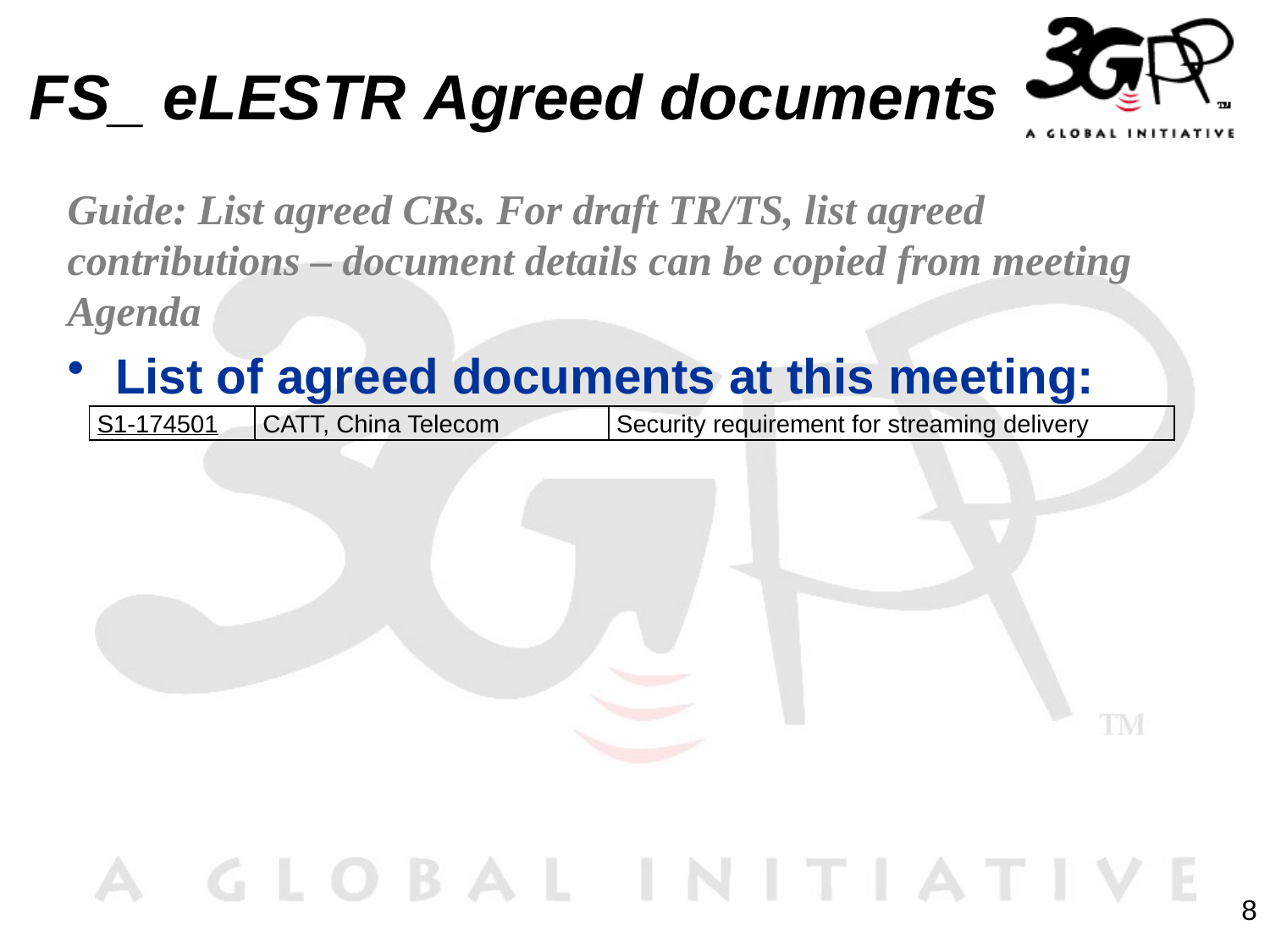

# FS_ eLESTR Agreed documents
Guide: List agreed CRs. For draft TR/TS, list agreed contributions – document details can be copied from meeting Agenda
List of agreed documents at this meeting:

| S1-174501 | CATT, China Telecom | Security requirement for streaming delivery |
| --- | --- | --- |
8